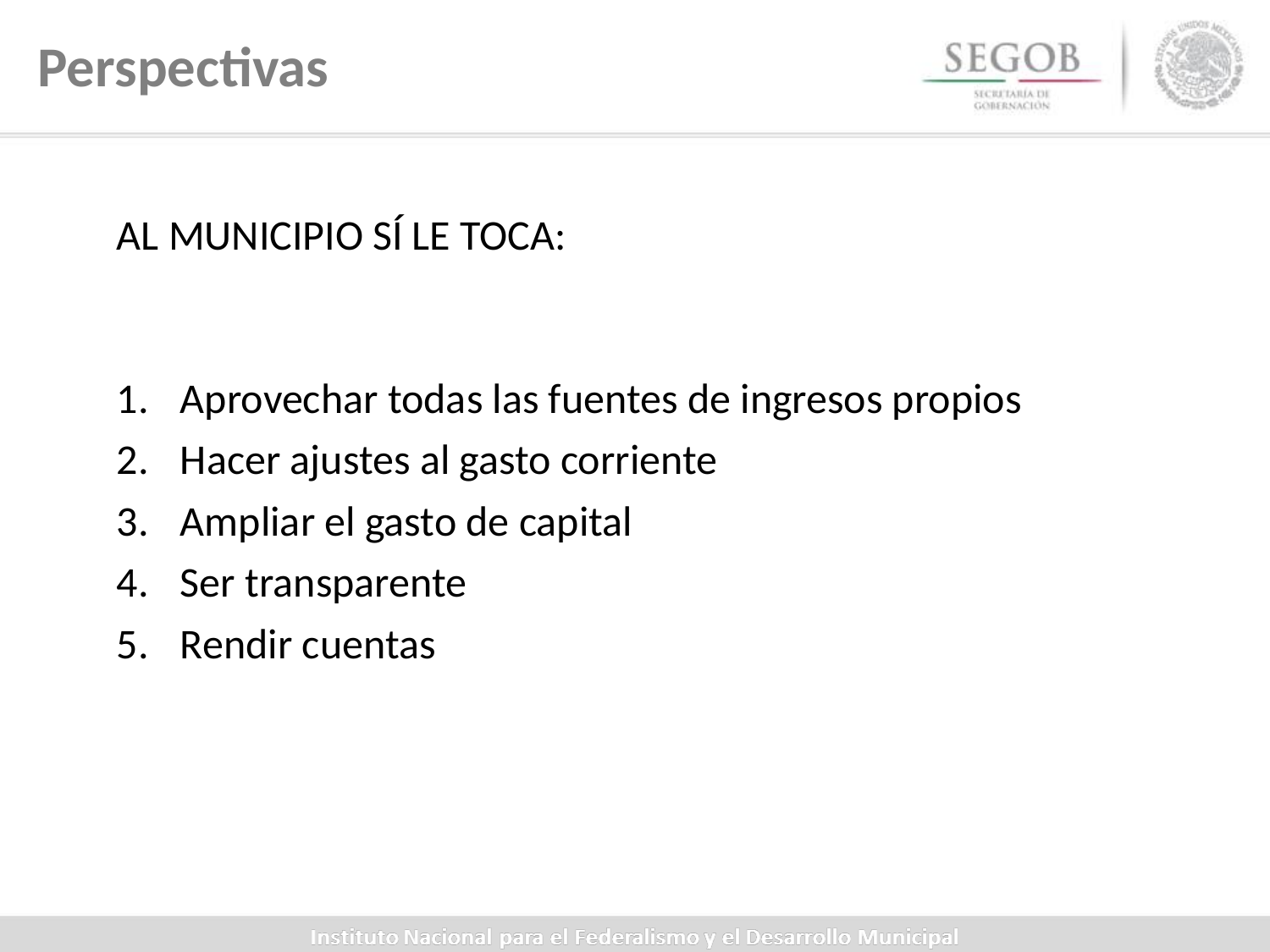

Perspectivas
AL MUNICIPIO SÍ LE TOCA:

Aprovechar todas las fuentes de ingresos propios
Hacer ajustes al gasto corriente
Ampliar el gasto de capital
Ser transparente
Rendir cuentas